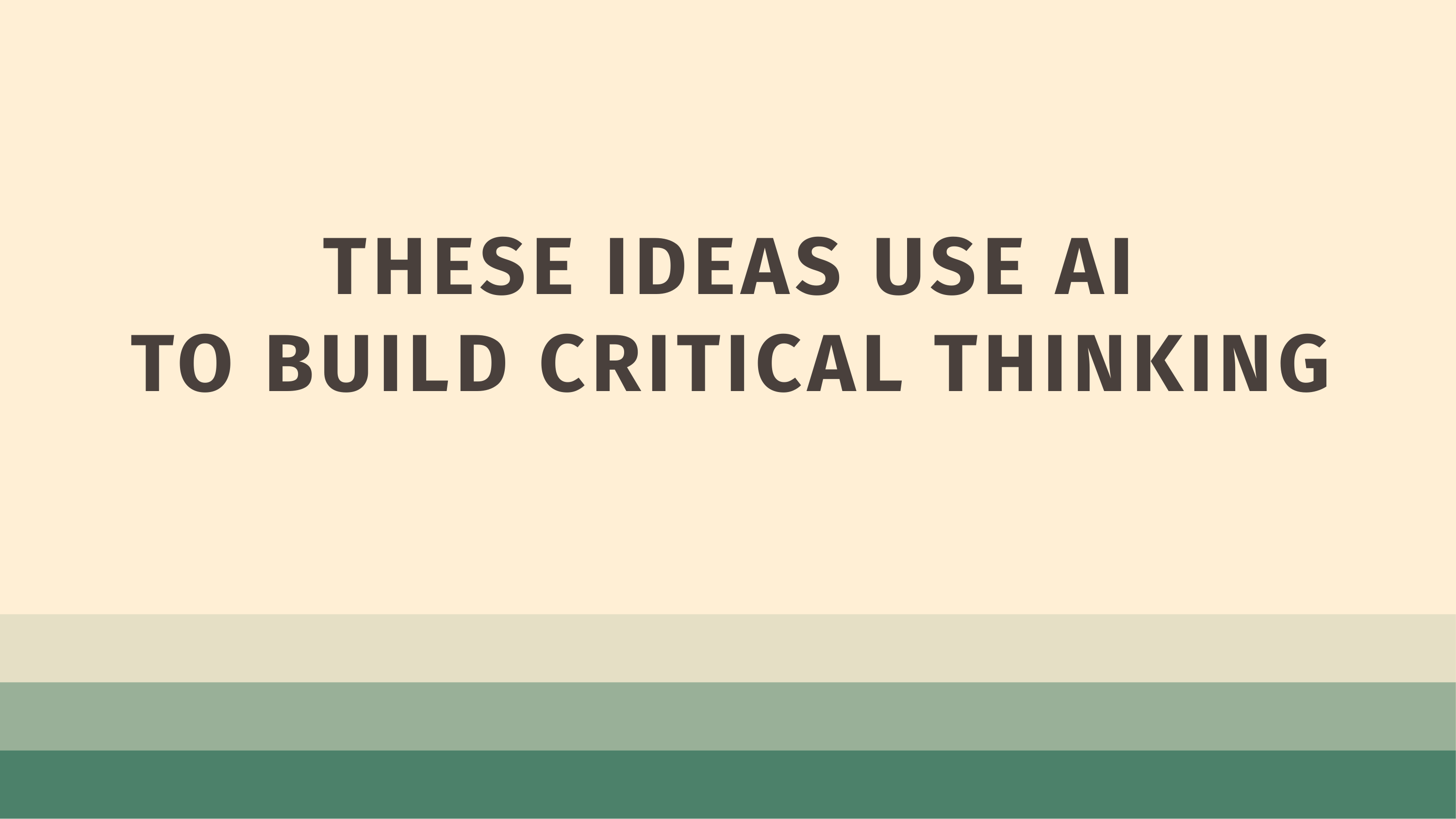

# THESE IDEAS USE AI TO BUILD CRITICAL THINKING